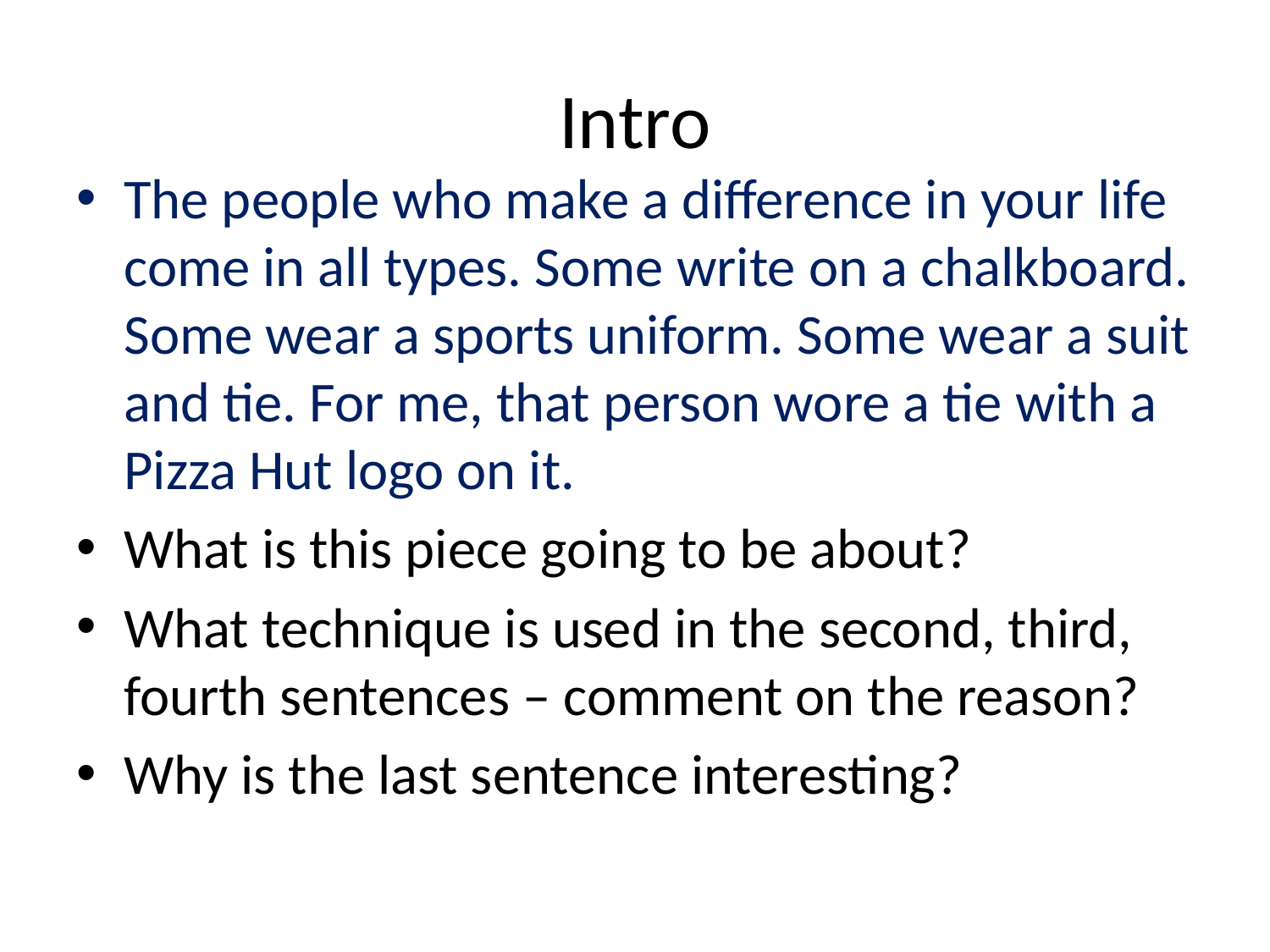

# Intro
The people who make a difference in your life come in all types. Some write on a chalkboard. Some wear a sports uniform. Some wear a suit and tie. For me, that person wore a tie with a Pizza Hut logo on it.
What is this piece going to be about?
What technique is used in the second, third, fourth sentences – comment on the reason?
Why is the last sentence interesting?